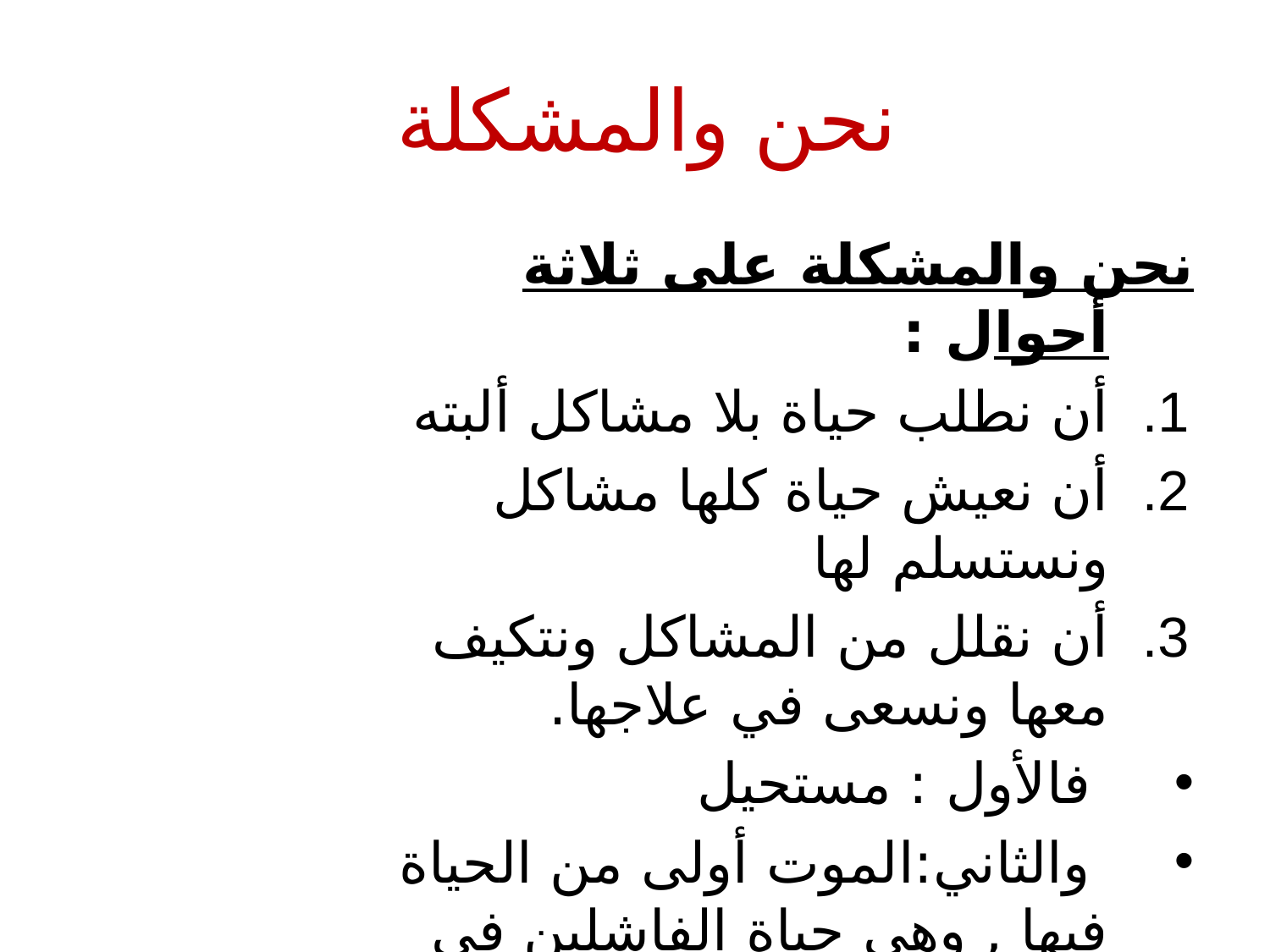

# نحن والمشكلة
نحن والمشكلة على ثلاثة أحوال :
أن نطلب حياة بلا مشاكل ألبته
أن نعيش حياة كلها مشاكل ونستسلم لها
أن نقلل من المشاكل ونتكيف معها ونسعى في علاجها.
 فالأول : مستحيل
 والثاني:الموت أولى من الحياة فيها , وهي حياة الفاشلين في الحياة
والثالث: هو حياة الناجحين في الحياة .